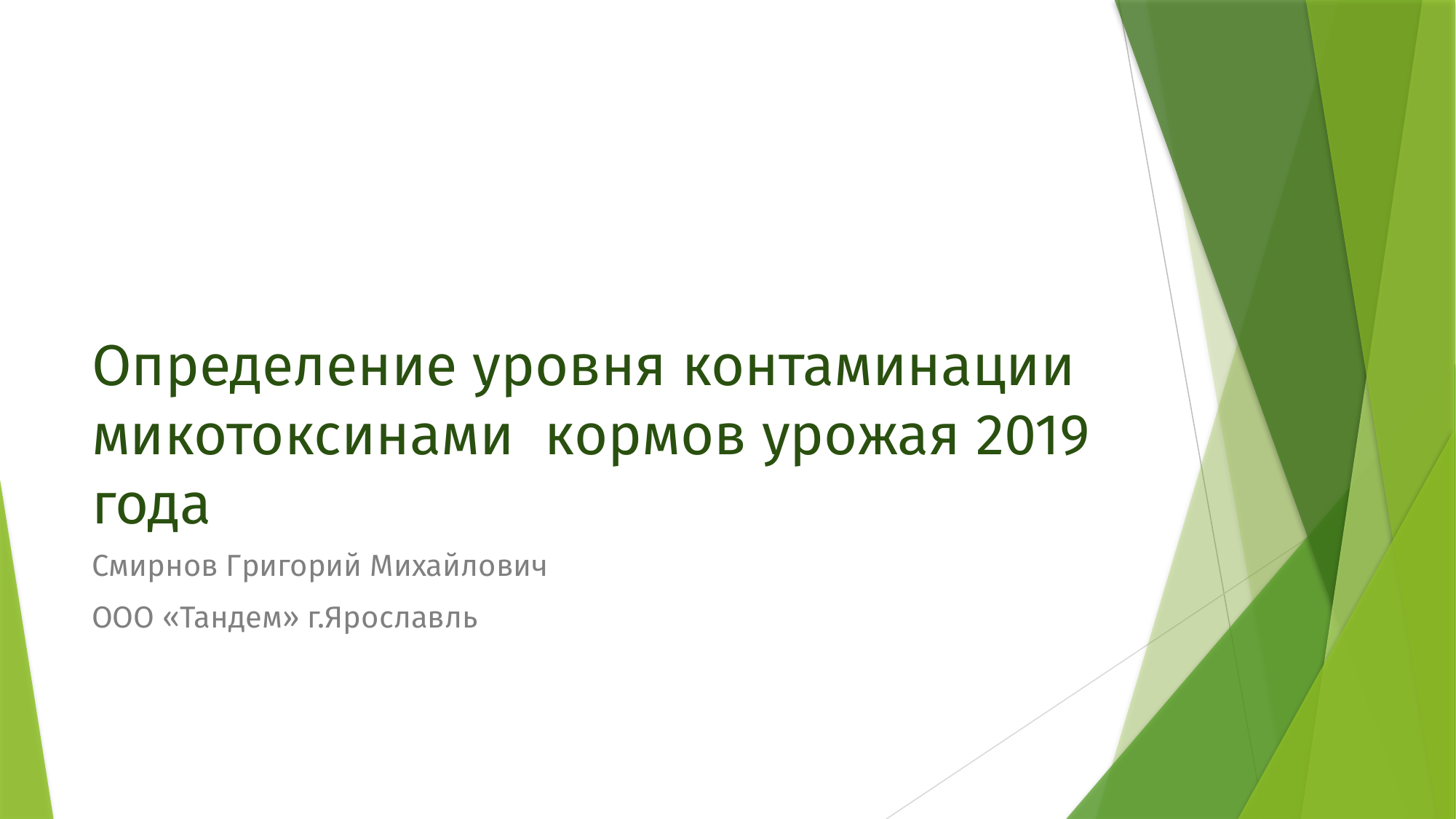

# Определение уровня контаминации микотоксинами  кормов урожая 2019 года
Смирнов Григорий Михайлович
ООО «Тандем» г.Ярославль